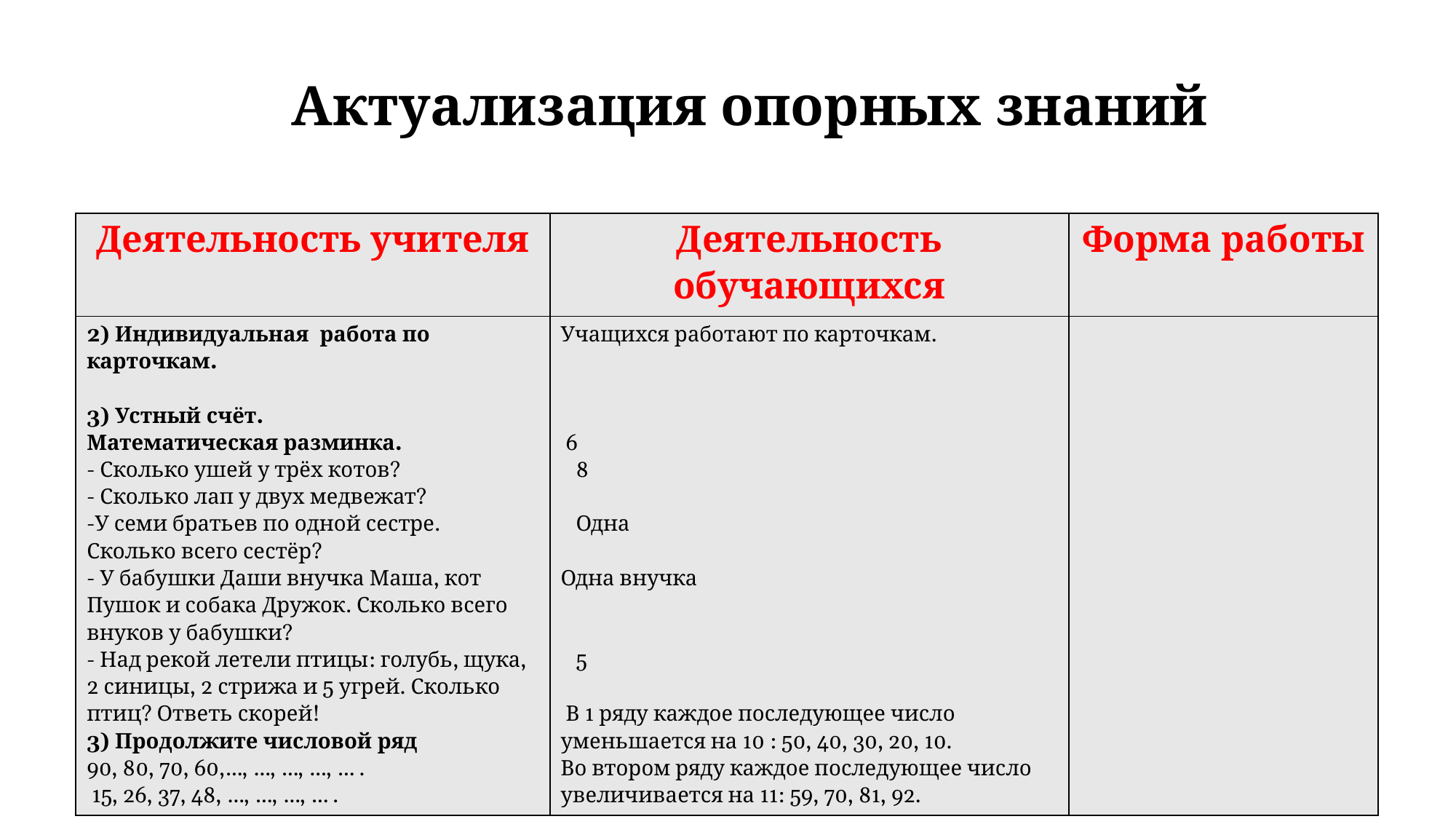

Актуализация опорных знаний
| Деятельность учителя | Деятельность обучающихся | Форма работы |
| --- | --- | --- |
| 2) Индивидуальная работа по карточкам.   3) Устный счёт. Математическая разминка. - Сколько ушей у трёх котов? - Сколько лап у двух медвежат? -У семи братьев по одной сестре. Сколько всего сестёр? - У бабушки Даши внучка Маша, кот Пушок и собака Дружок. Сколько всего внуков у бабушки? - Над рекой летели птицы: голубь, щука, 2 синицы, 2 стрижа и 5 угрей. Сколько птиц? Ответь скорей! 3) Продолжите числовой ряд 90, 80, 70, 60,…, …, …, …, … . 15, 26, 37, 48, …, …, …, … . | Учащихся работают по карточкам. 6 8   Одна   Одна внучка   5   В 1 ряду каждое последующее число уменьшается на 10 : 50, 40, 30, 20, 10. Во втором ряду каждое последующее число увеличивается на 11: 59, 70, 81, 92. |  |